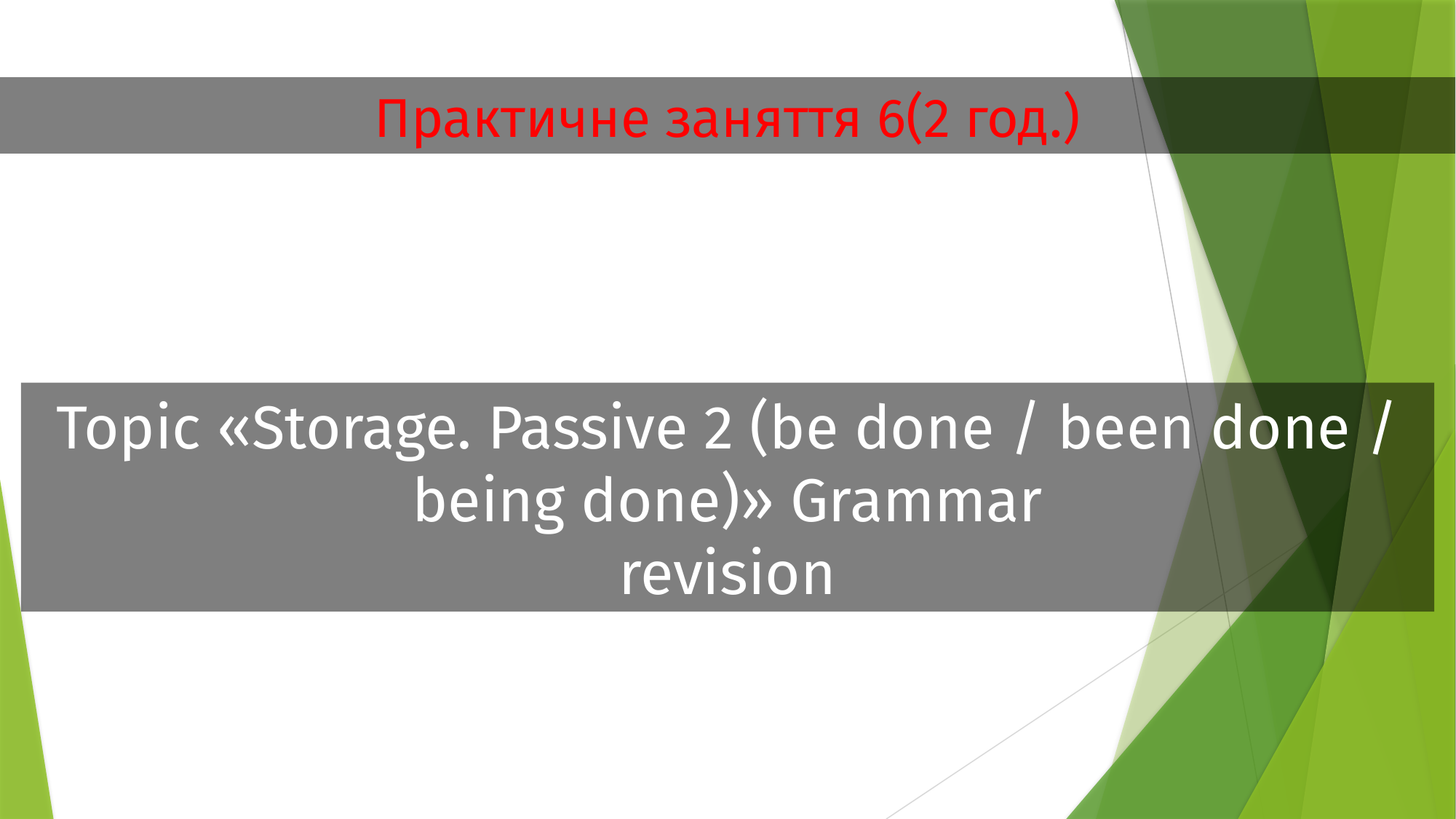

Практичне заняття 6(2 год.)
Topic «Storage. Passive 2 (be done / been done / being done)» Grammar
revision